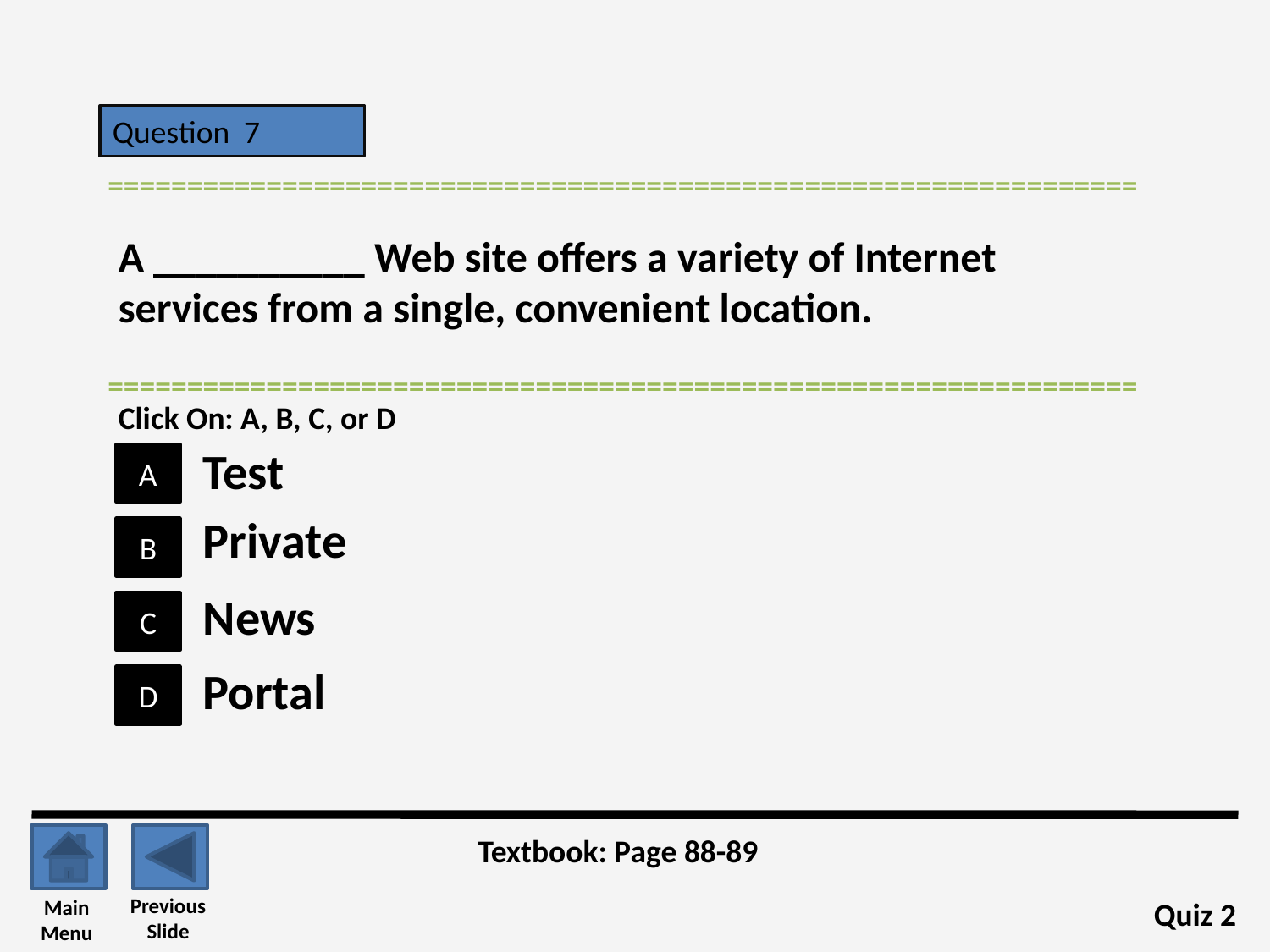

Question  7
=================================================================
A __________ Web site offers a variety of Internet services from a single, convenient location.
=================================================================
Click On: A, B, C, or D

Test
A
Private
B
News
C
Portal
D

Textbook: Page 88-89
Previous
Slide
Main
Menu
Quiz 2